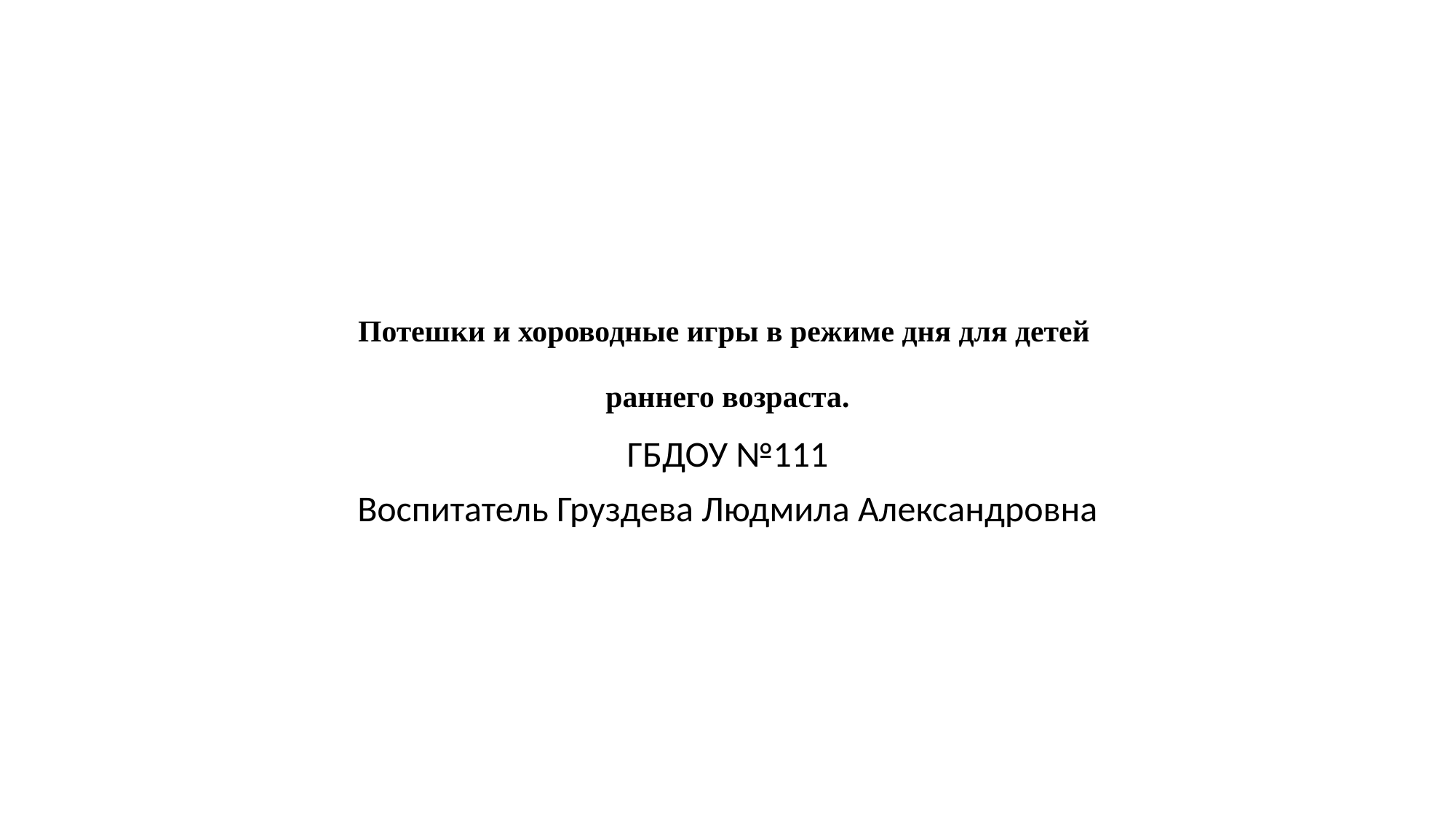

# Потешки и хороводные игры в режиме дня для детей раннего возраста.
ГБДОУ №111
Воспитатель Груздева Людмила Александровна